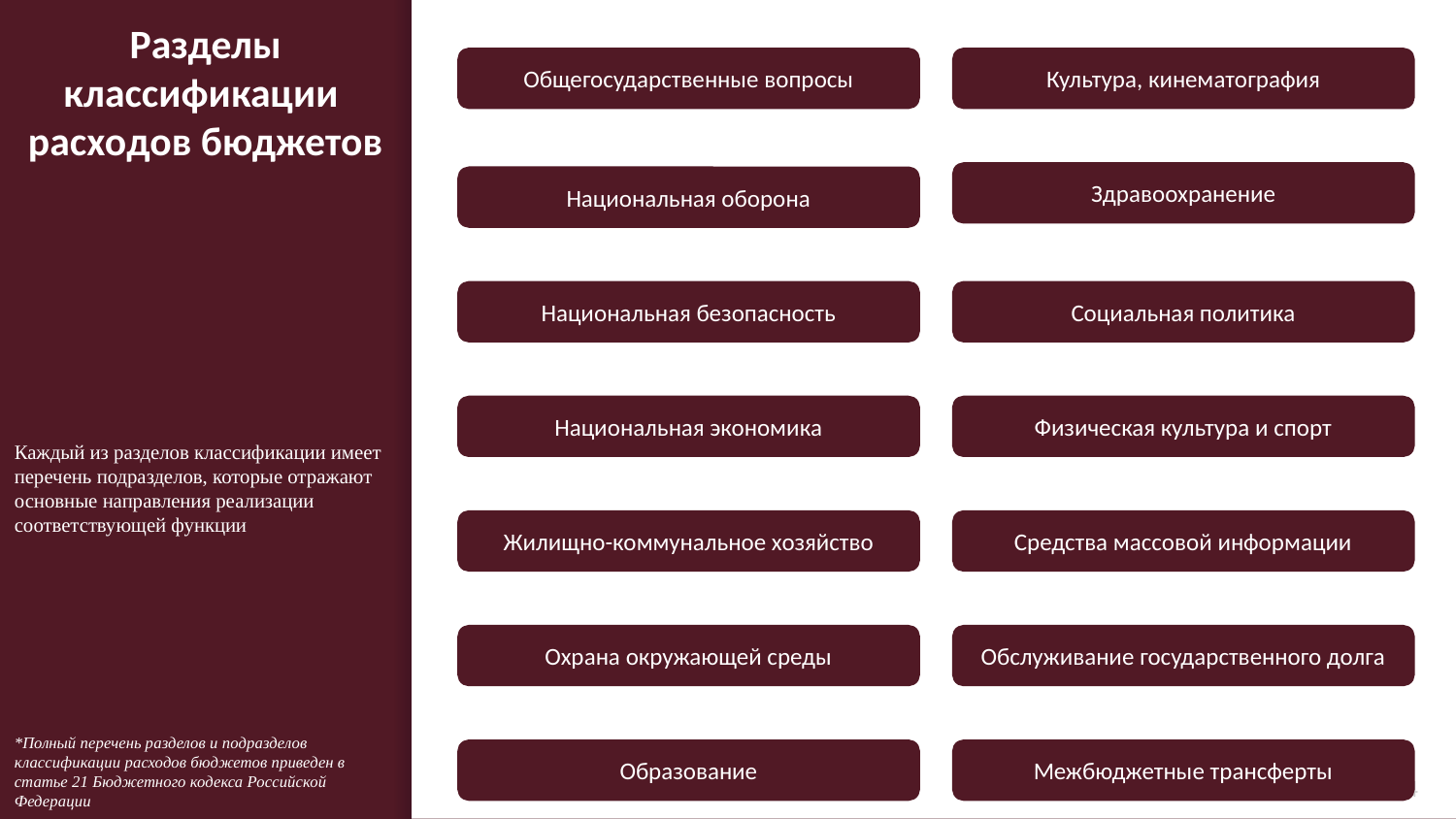

# Разделы классификации расходов бюджетов
Общегосударственные вопросы
Культура, кинематография
Здравоохранение
Национальная оборона
Национальная безопасность
Социальная политика
Национальная экономика
Физическая культура и спорт
Каждый из разделов классификации имеет перечень подразделов, которые отражают основные направления реализации соответствующей функции

Жилищно-коммунальное хозяйство
Средства массовой информации
Охрана окружающей среды
Обслуживание государственного долга
*Полный перечень разделов и подразделов классификации расходов бюджетов приведен в статье 21 Бюджетного кодекса Российской Федерации
Образование
Межбюджетные трансферты
14